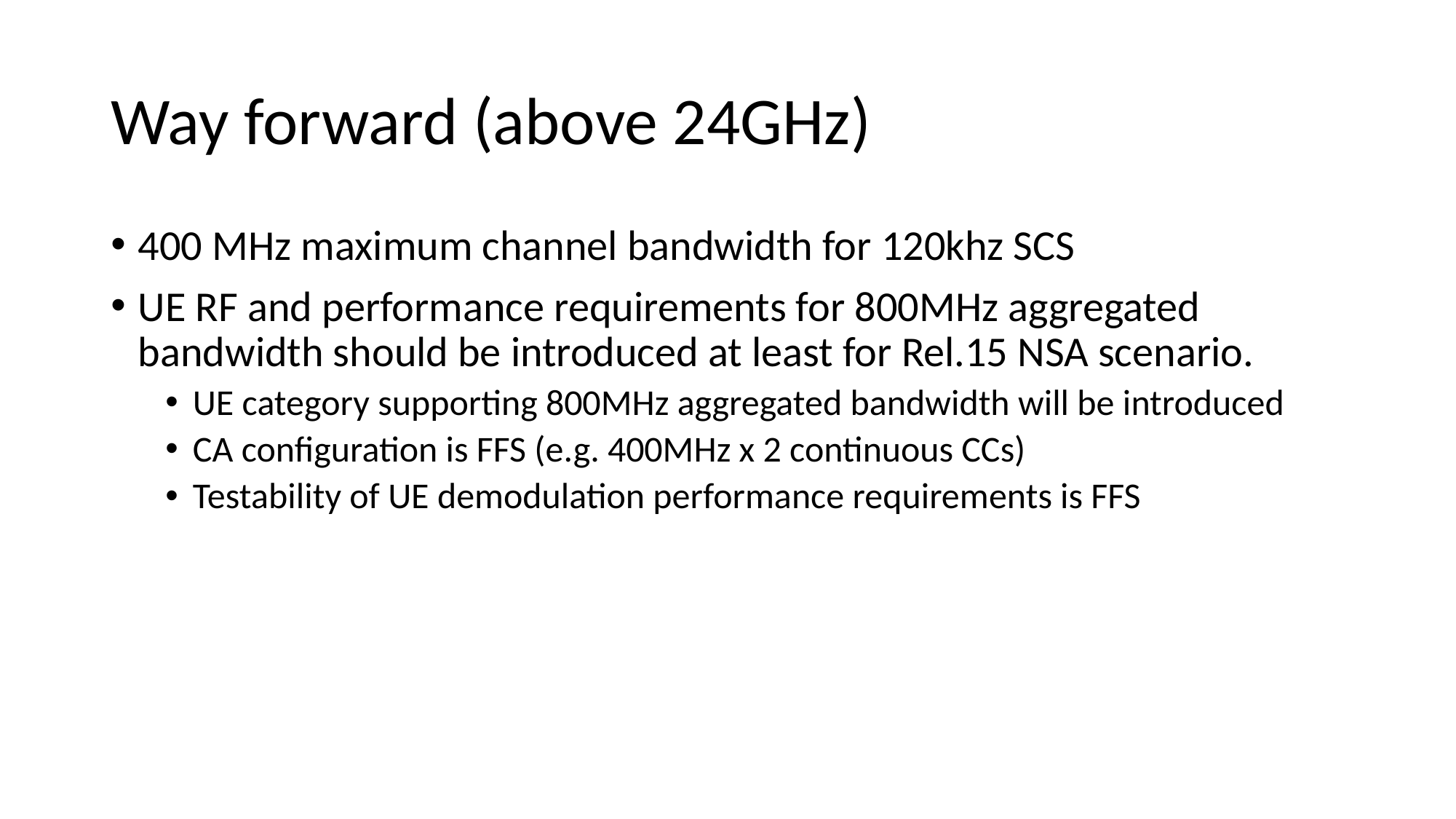

# Way forward (above 24GHz)
400 MHz maximum channel bandwidth for 120khz SCS
UE RF and performance requirements for 800MHz aggregated bandwidth should be introduced at least for Rel.15 NSA scenario.
UE category supporting 800MHz aggregated bandwidth will be introduced
CA configuration is FFS (e.g. 400MHz x 2 continuous CCs)
Testability of UE demodulation performance requirements is FFS